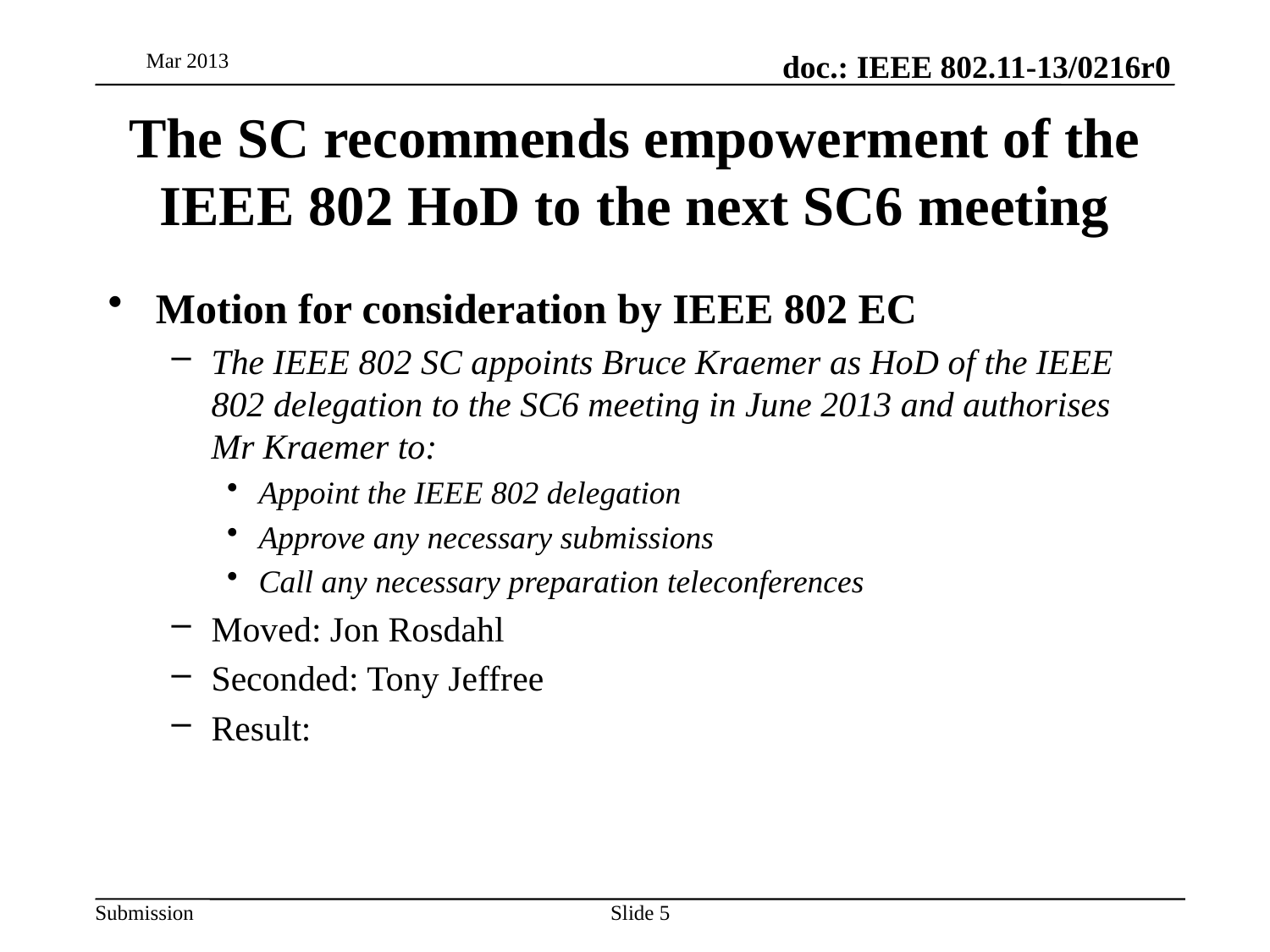

Mar 2013
# The SC recommends empowerment of the IEEE 802 HoD to the next SC6 meeting
Motion for consideration by IEEE 802 EC
The IEEE 802 SC appoints Bruce Kraemer as HoD of the IEEE 802 delegation to the SC6 meeting in June 2013 and authorises Mr Kraemer to:
Appoint the IEEE 802 delegation
Approve any necessary submissions
Call any necessary preparation teleconferences
Moved: Jon Rosdahl
Seconded: Tony Jeffree
Result:
Slide 5